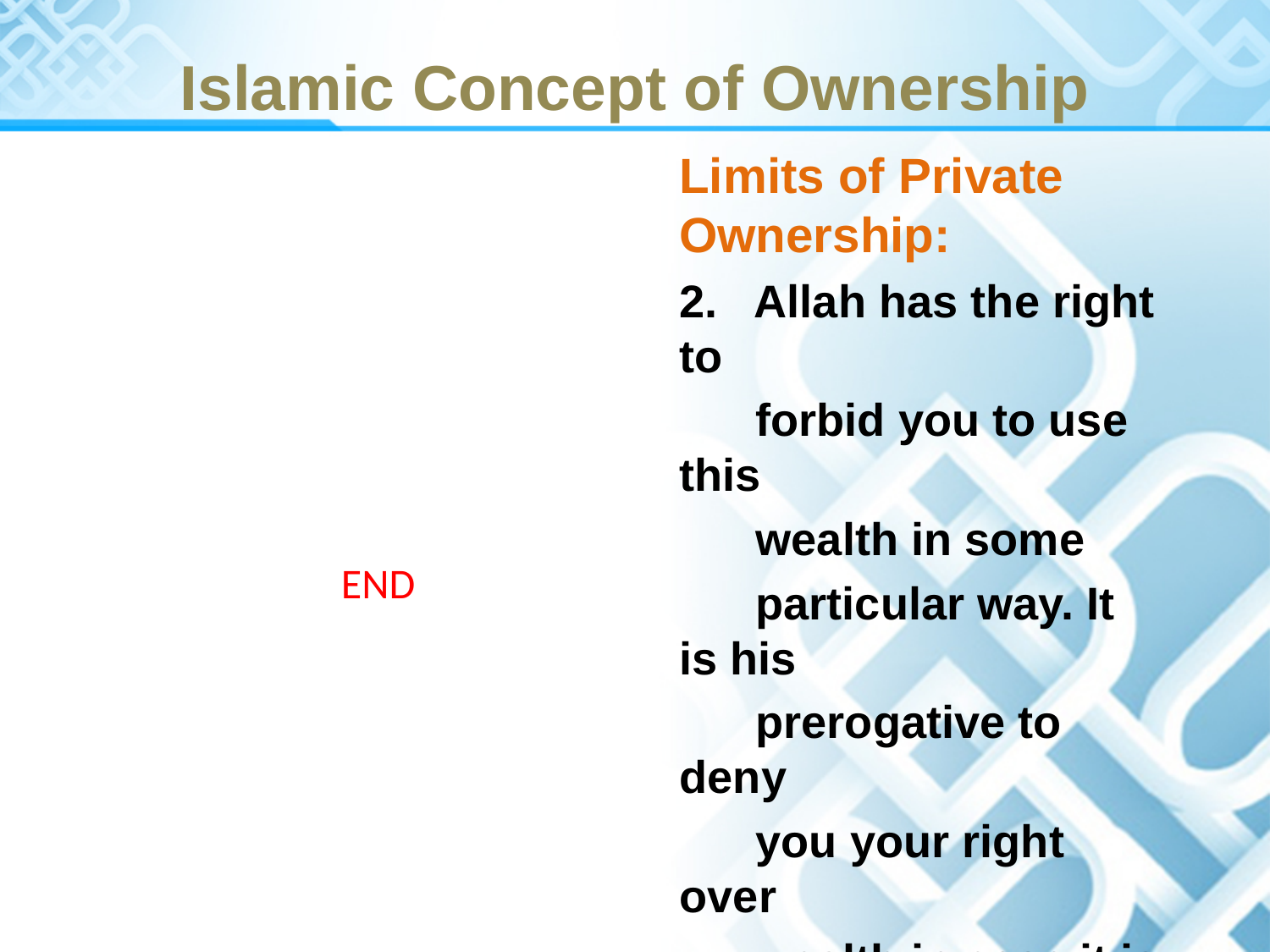

Islamic Concept of Ownership
Limits of Private Ownership:
2.   Allah has the right to
      forbid you to use this
      wealth in some
      particular way. It is his
      prerogative to deny
      you your right over
      wealth in case it is
      likely to cause strife or
      evil in the land
END